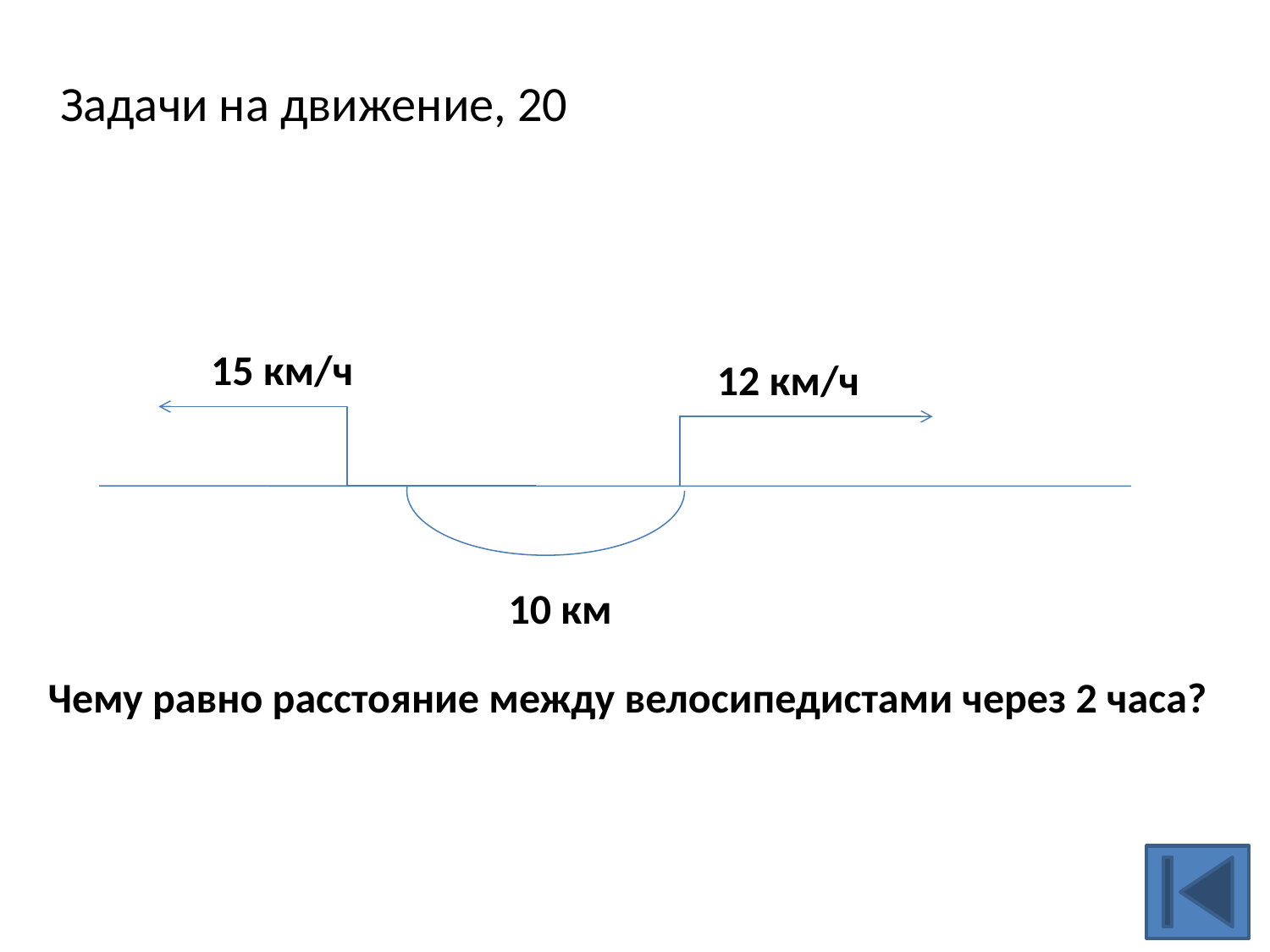

Задачи на движение, 20
15 км/ч
12 км/ч

10 км
Чему равно расстояние между велосипедистами через 2 часа?